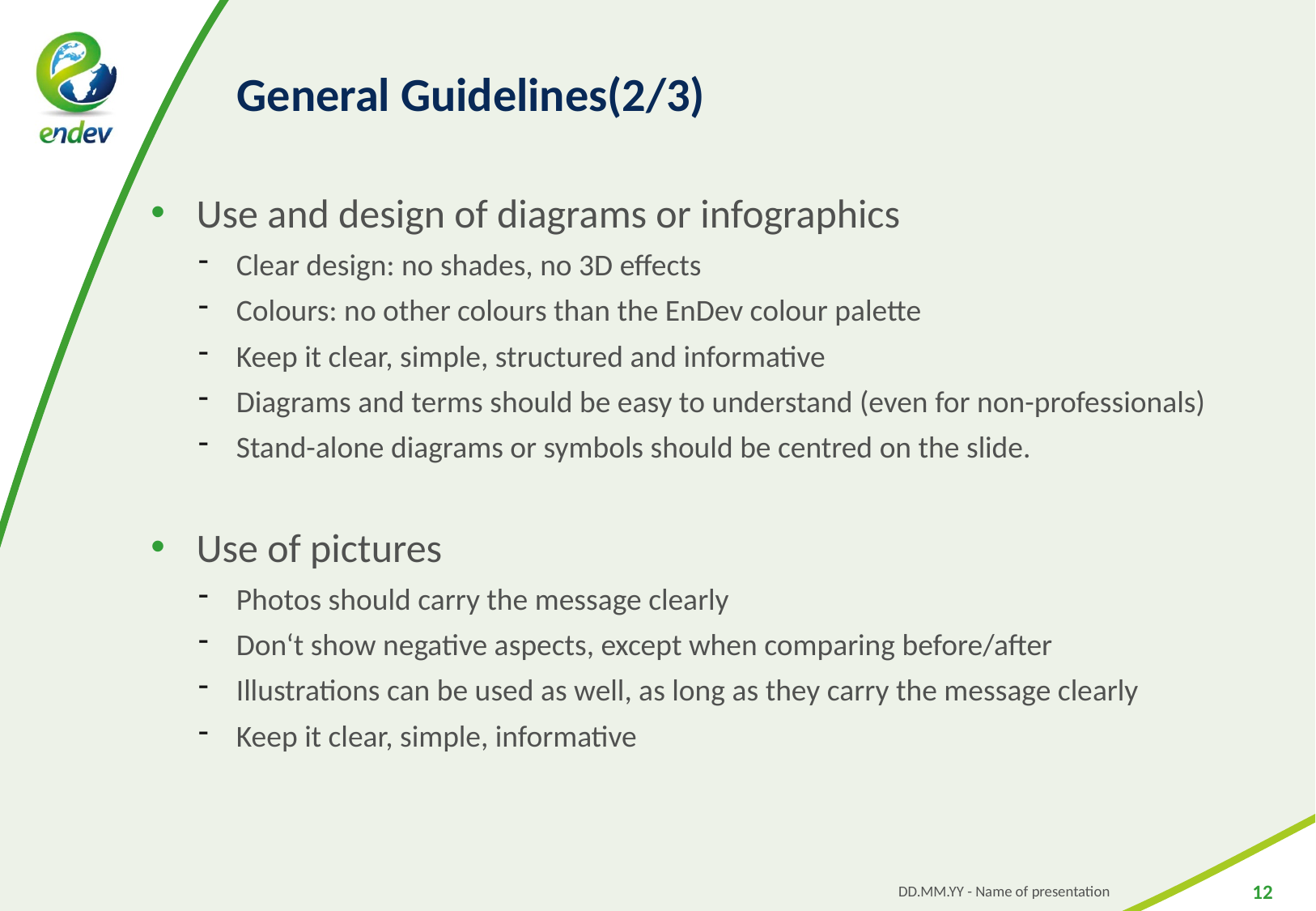

# General Guidelines(2/3)
Use and design of diagrams or infographics
Clear design: no shades, no 3D effects
Colours: no other colours than the EnDev colour palette
Keep it clear, simple, structured and informative
Diagrams and terms should be easy to understand (even for non-professionals)
Stand-alone diagrams or symbols should be centred on the slide.

Use of pictures
Photos should carry the message clearly
Don‘t show negative aspects, except when comparing before/after
Illustrations can be used as well, as long as they carry the message clearly
Keep it clear, simple, informative

DD.MM.YY - Name of presentation
12